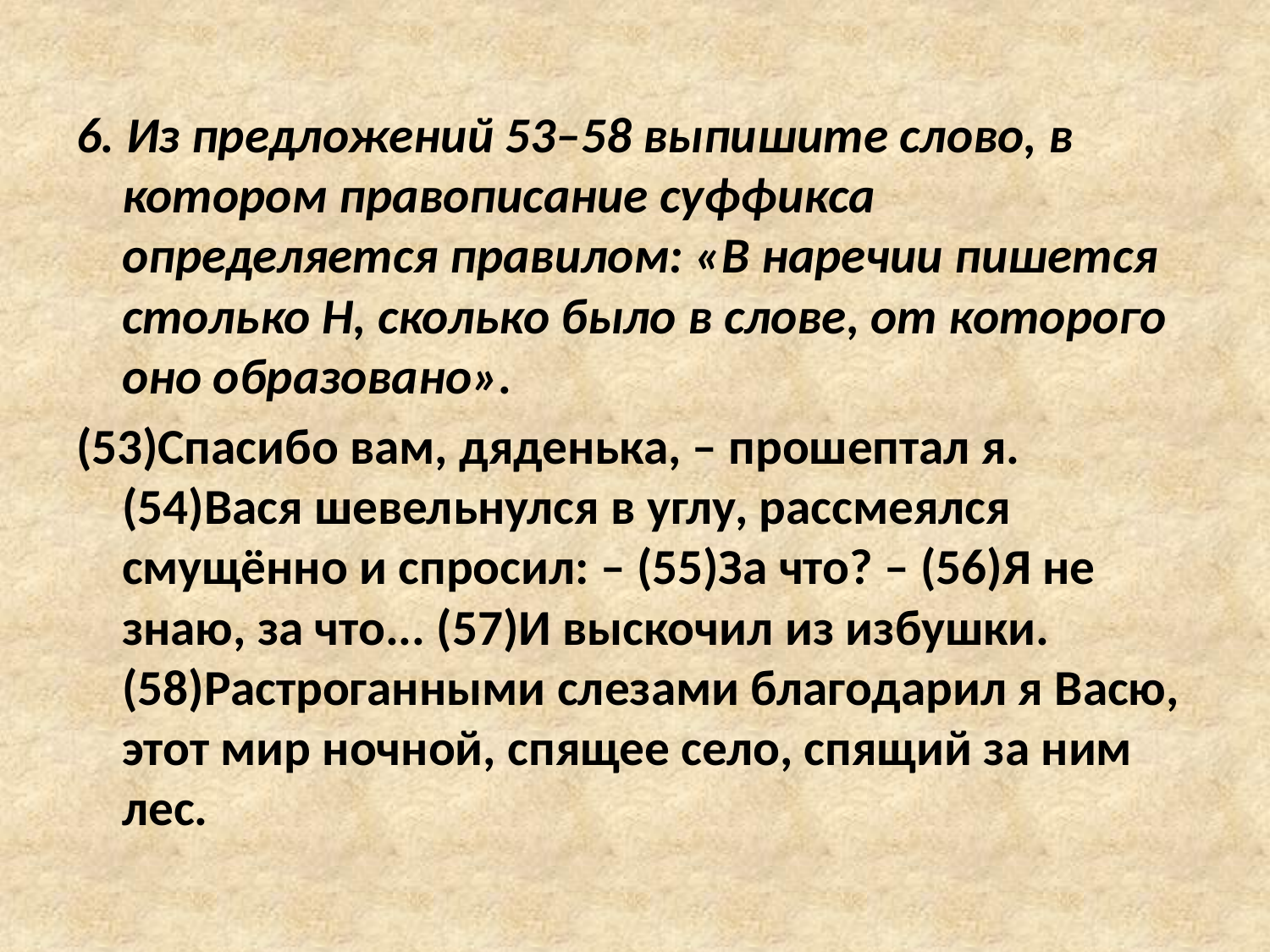

6. Из предложений 53–58 выпишите слово, в котором правописание суффикса определяется правилом: «В наречии пишется столько Н, сколько было в слове, от которого оно образовано».
(53)Спасибо вам, дяденька, – прошептал я. (54)Вася шевельнулся в углу, рассмеялся смущённо и спросил: – (55)За что? – (56)Я не знаю, за что... (57)И выскочил из избушки. (58)Растроганными слезами благодарил я Васю, этот мир ночной, спящее село, спящий за ним лес.